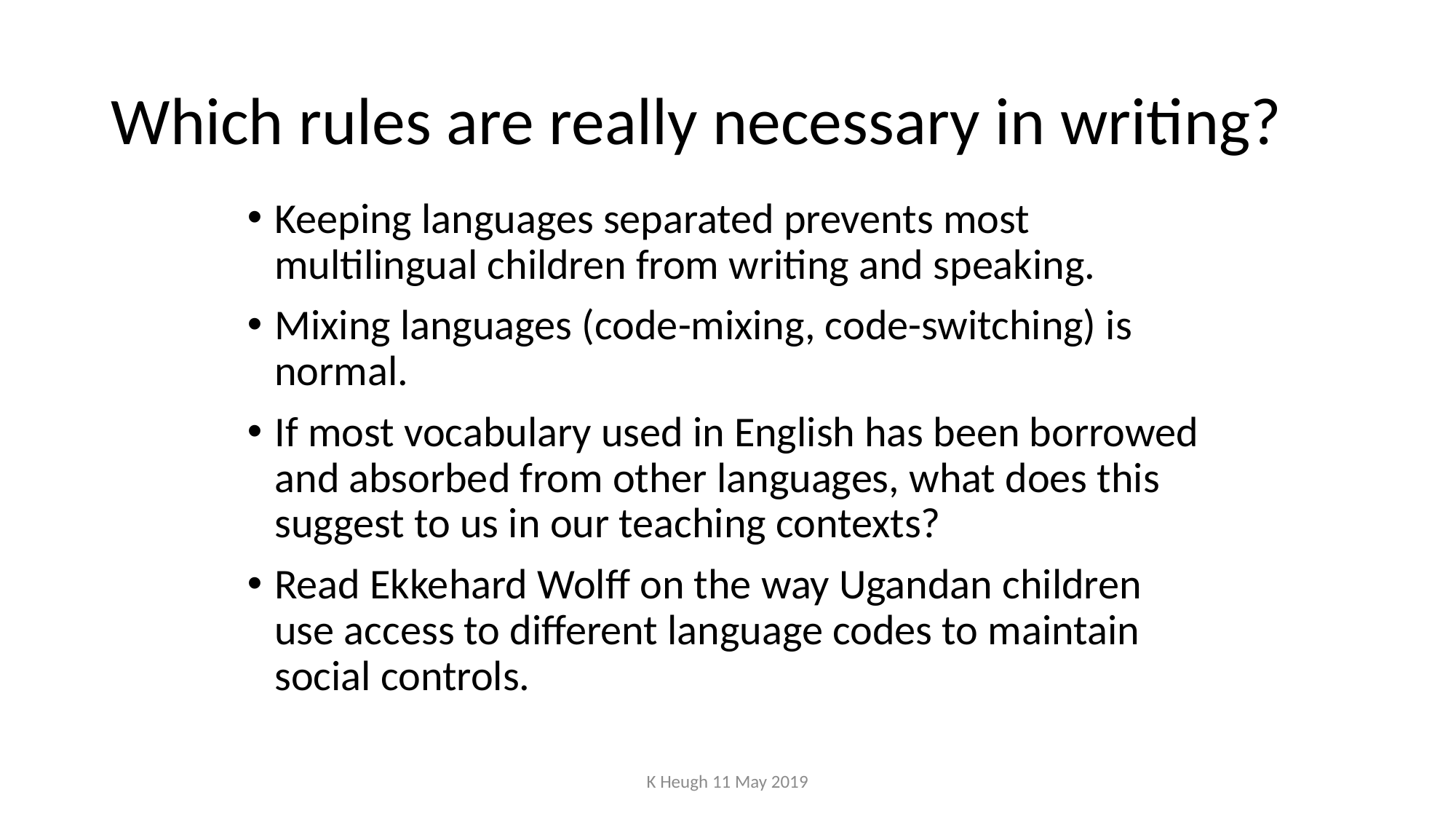

# Which rules are really necessary in writing?
Keeping languages separated prevents most multilingual children from writing and speaking.
Mixing languages (code-mixing, code-switching) is normal.
If most vocabulary used in English has been borrowed and absorbed from other languages, what does this suggest to us in our teaching contexts?
Read Ekkehard Wolff on the way Ugandan children use access to different language codes to maintain social controls.
K Heugh 11 May 2019